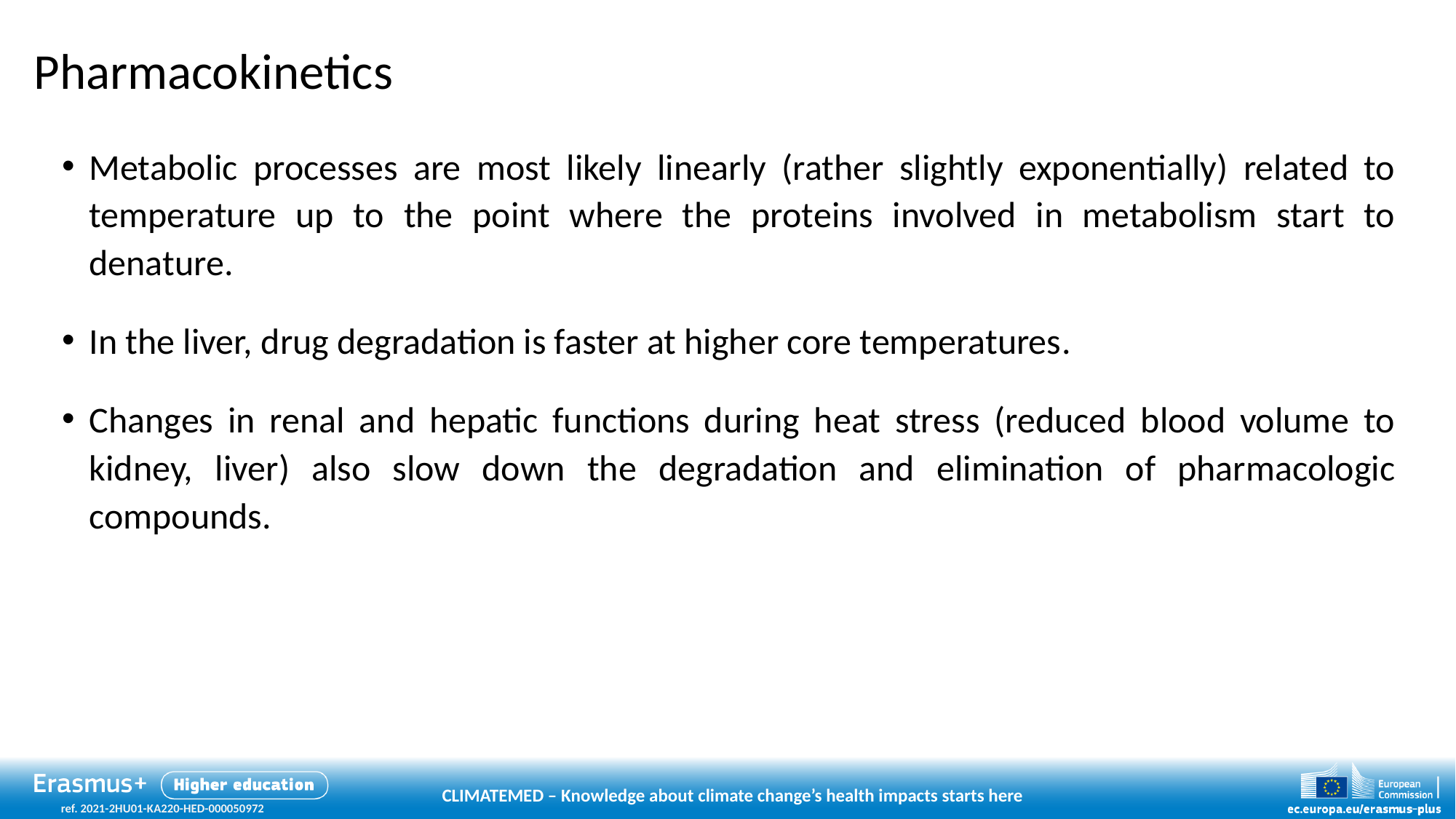

# Pharmacokinetics
Metabolic processes are most likely linearly (rather slightly exponentially) related to temperature up to the point where the proteins involved in metabolism start to denature.
In the liver, drug degradation is faster at higher core temperatures.
Changes in renal and hepatic functions during heat stress (reduced blood volume to kidney, liver) also slow down the degradation and elimination of pharmacologic compounds.